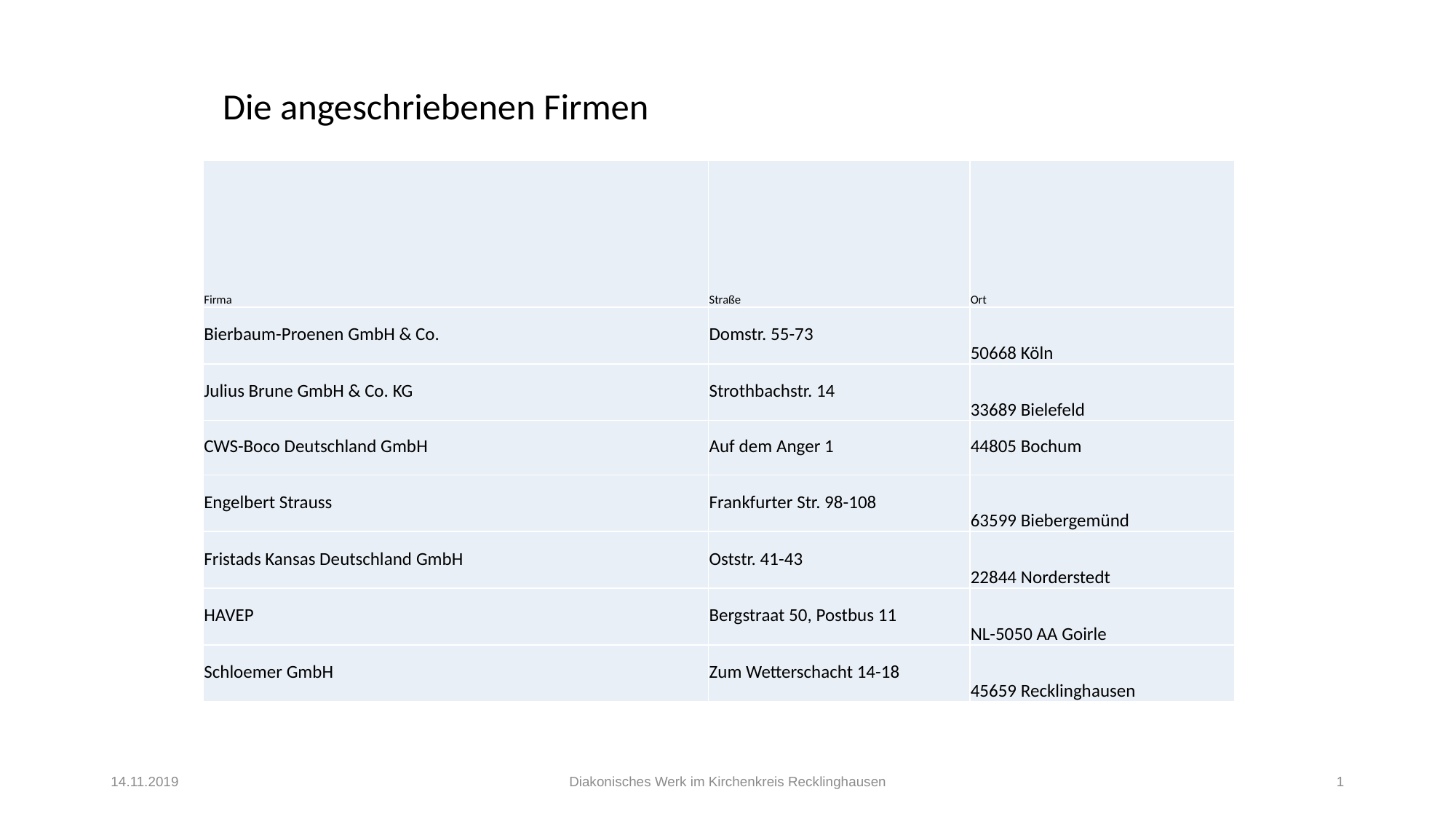

# Die angeschriebenen Firmen
| Firma | Straße | Ort |
| --- | --- | --- |
| Bierbaum-Proenen GmbH & Co. | Domstr. 55-73 | 50668 Köln |
| Julius Brune GmbH & Co. KG | Strothbachstr. 14 | 33689 Bielefeld |
| CWS-Boco Deutschland GmbH | Auf dem Anger 1 | 44805 Bochum |
| Engelbert Strauss | Frankfurter Str. 98-108 | 63599 Biebergemünd |
| Fristads Kansas Deutschland GmbH | Oststr. 41-43 | 22844 Norderstedt |
| HAVEP | Bergstraat 50, Postbus 11 | NL-5050 AA Goirle |
| Schloemer GmbH | Zum Wetterschacht 14-18 | 45659 Recklinghausen |
14.11.2019
Diakonisches Werk im Kirchenkreis Recklinghausen
1